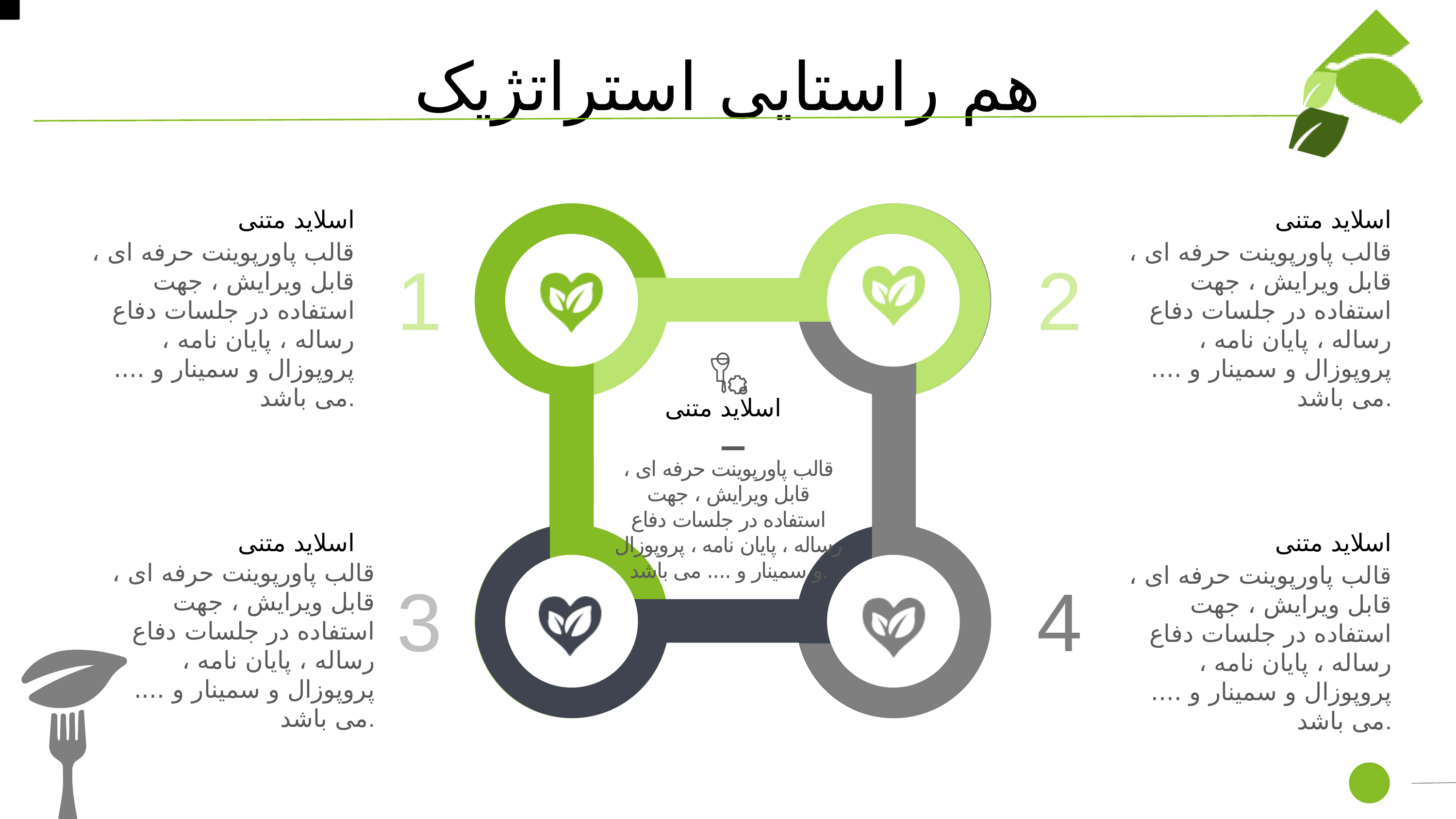

هم راستایی استراتژیک

اسلاید متنی
اسلاید متنی

قالب پاورپوينت حرفه ای ، قابل ویرایش ، جهت استفاده در جلسات دفاع رساله ، پایان نامه ، پروپوزال و سمینار و .... می باشد.
قالب پاورپوينت حرفه ای ، قابل ویرایش ، جهت استفاده در جلسات دفاع رساله ، پایان نامه ، پروپوزال و سمینار و .... می باشد.
1
2

اسلاید متنی

قالب پاورپوينت حرفه ای ، قابل ویرایش ، جهت استفاده در جلسات دفاع رساله ، پایان نامه ، پروپوزال و سمینار و .... می باشد.

اسلاید متنی
اسلاید متنی

قالب پاورپوينت حرفه ای ، قابل ویرایش ، جهت استفاده در جلسات دفاع رساله ، پایان نامه ، پروپوزال و سمینار و .... می باشد.
قالب پاورپوينت حرفه ای ، قابل ویرایش ، جهت استفاده در جلسات دفاع رساله ، پایان نامه ، پروپوزال و سمینار و .... می باشد.
3
4